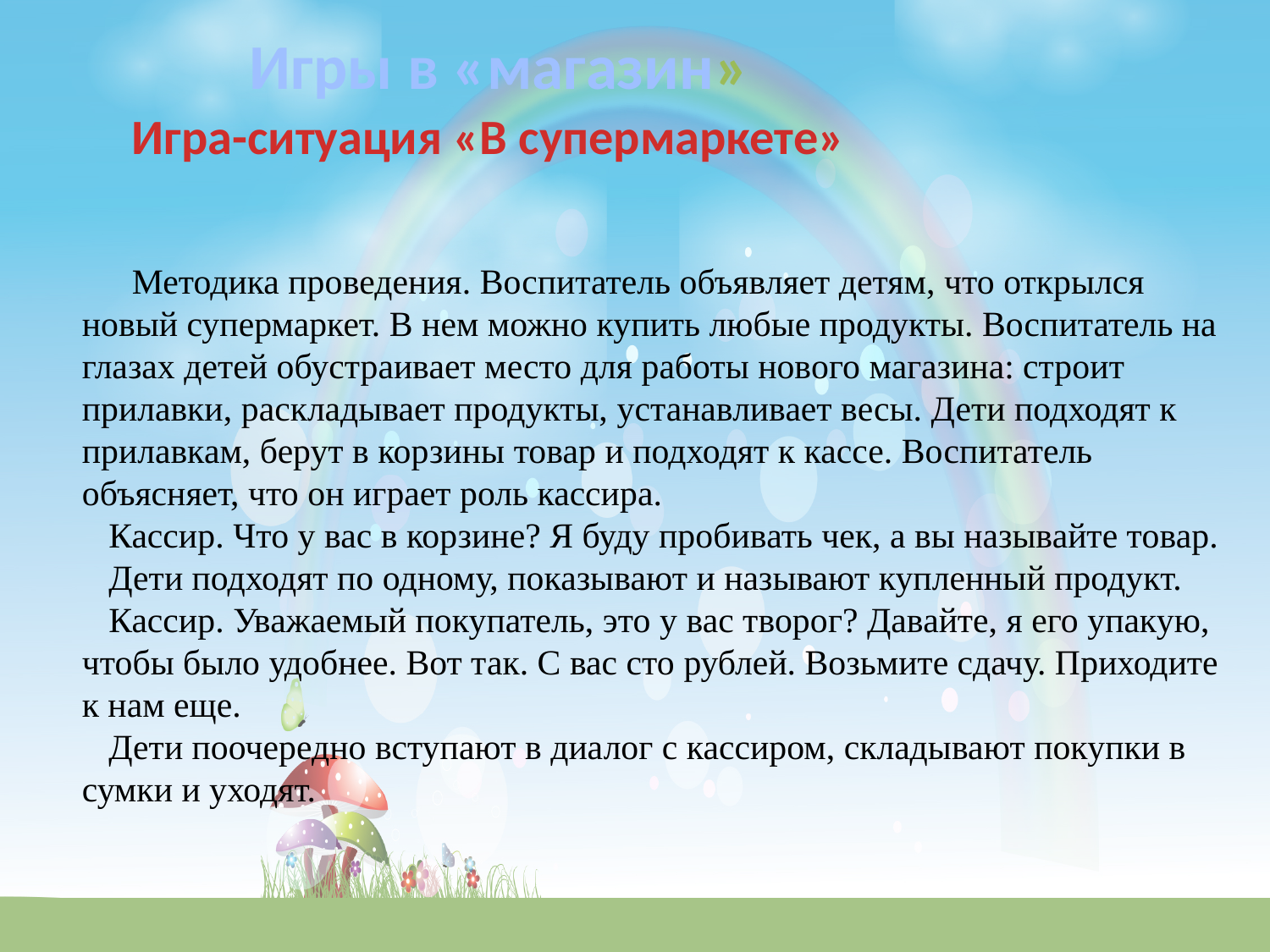

Игры в «магазин»
Игра-ситуация «В супермаркете»
Методика проведения. Воспитатель объявляет детям, что открылся новый супермаркет. В нем можно купить любые продукты. Воспитатель на глазах детей обустраивает место для работы нового магазина: строит прилавки, раскладывает продукты, устанавливает весы. Дети подходят к прилавкам, берут в корзины товар и подходят к кассе. Воспитатель объясняет, что он играет роль кассира.
   Кассир. Что у вас в корзине? Я буду пробивать чек, а вы называйте товар.
   Дети подходят по одному, показывают и называют купленный продукт.
   Кассир. Уважаемый покупатель, это у вас творог? Давайте, я его упакую, чтобы было удобнее. Вот так. С вас сто рублей. Возьмите сдачу. Приходите к нам еще.
   Дети поочередно вступают в диалог с кассиром, складывают покупки в сумки и уходят.